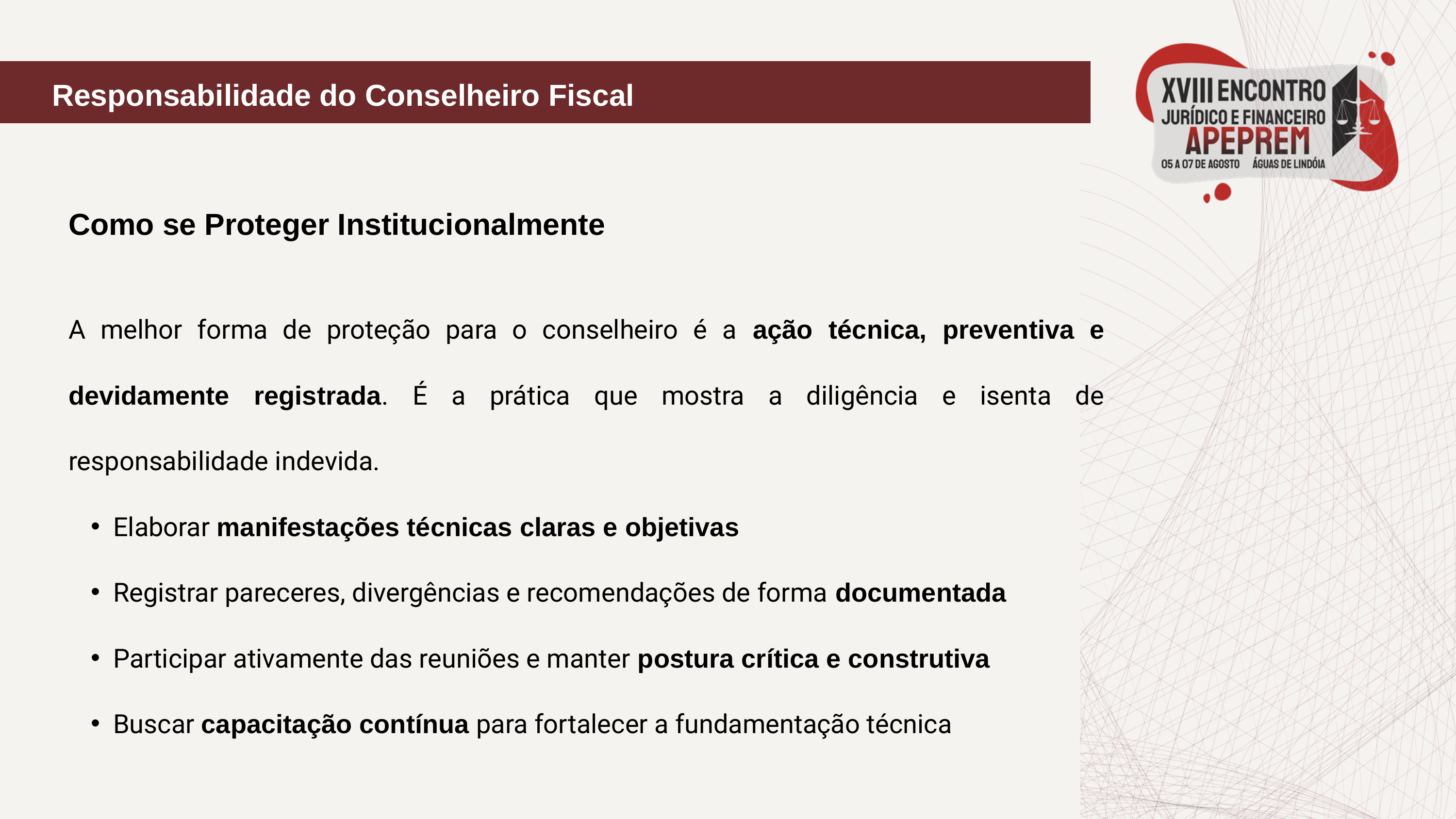

Responsabilidade do Conselheiro Fiscal
Como se Proteger Institucionalmente
A melhor forma de proteção para o conselheiro é a ação técnica, preventiva e devidamente registrada. É a prática que mostra a diligência e isenta de responsabilidade indevida.
Elaborar manifestações técnicas claras e objetivas
Registrar pareceres, divergências e recomendações de forma documentada
Participar ativamente das reuniões e manter postura crítica e construtiva
Buscar capacitação contínua para fortalecer a fundamentação técnica